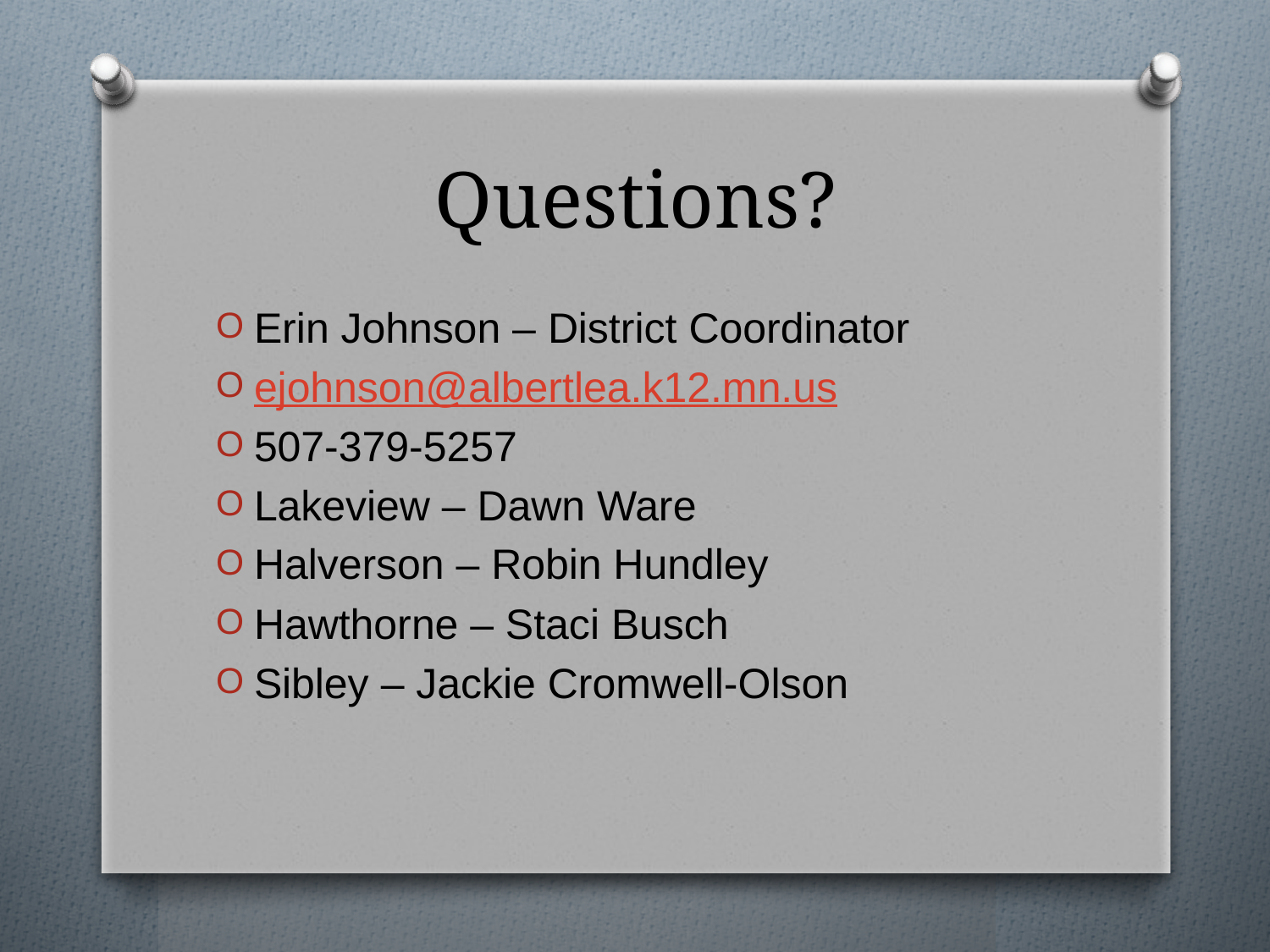

# Questions?
Erin Johnson – District Coordinator
ejohnson@albertlea.k12.mn.us
507-379-5257
Lakeview – Dawn Ware
Halverson – Robin Hundley
Hawthorne – Staci Busch
Sibley – Jackie Cromwell-Olson